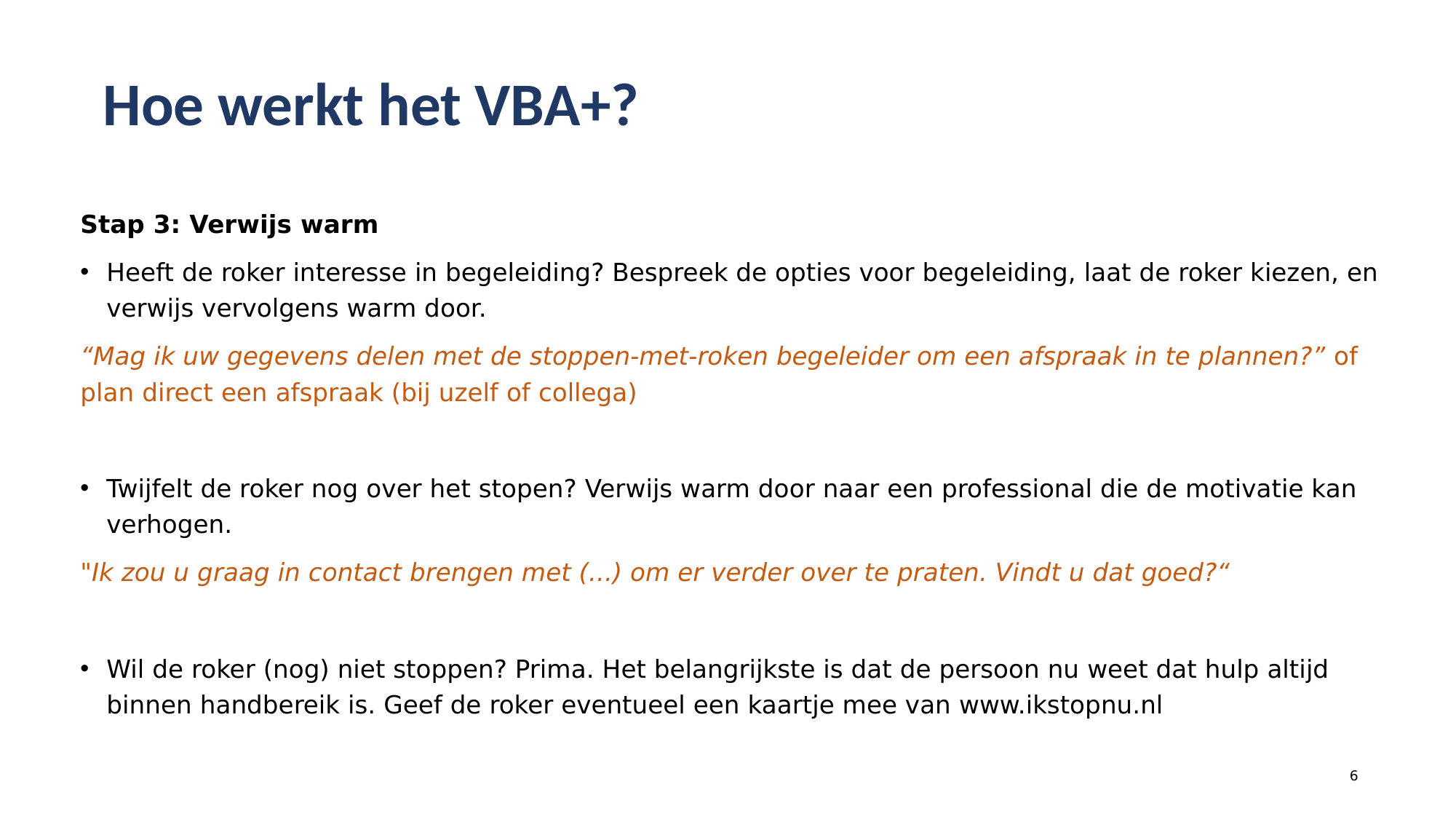

Hoe werkt het VBA+?
Stap 3: Verwijs warm
Heeft de roker interesse in begeleiding? Bespreek de opties voor begeleiding, laat de roker kiezen, en verwijs vervolgens warm door.
“Mag ik uw gegevens delen met de stoppen-met-roken begeleider om een afspraak in te plannen?” of plan direct een afspraak (bij uzelf of collega)

Twijfelt de roker nog over het stopen? Verwijs warm door naar een professional die de motivatie kan verhogen.
"Ik zou u graag in contact brengen met (...) om er verder over te praten. Vindt u dat goed?“

Wil de roker (nog) niet stoppen? Prima. Het belangrijkste is dat de persoon nu weet dat hulp altijd binnen handbereik is. Geef de roker eventueel een kaartje mee van www.ikstopnu.nl

6